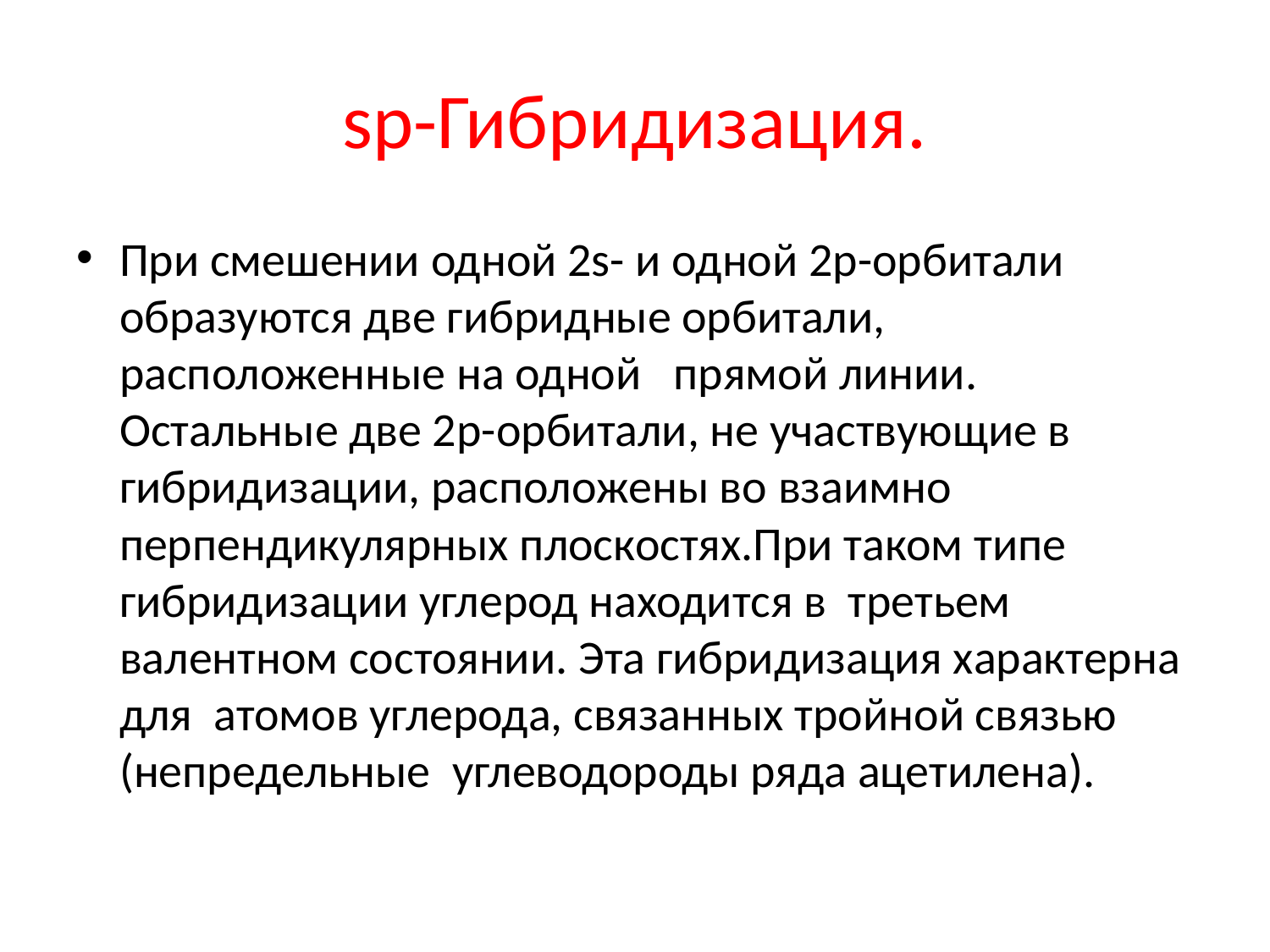

# sp-Гибридизация.
При смешении одной 2s- и одной 2р-орбитали образуются две гибридные орбитали, расположенные на одной   прямой линии. Остальные две 2р-орбитали, не участвующие в   гибридизации, расположены во взаимно перпендикулярных плоскостях.При таком типе гибридизации углерод находится в  третьем валентном состоянии. Эта гибридизация характерна для  атомов углерода, связанных тройной связью (непредельные  углеводороды ряда ацетилена).